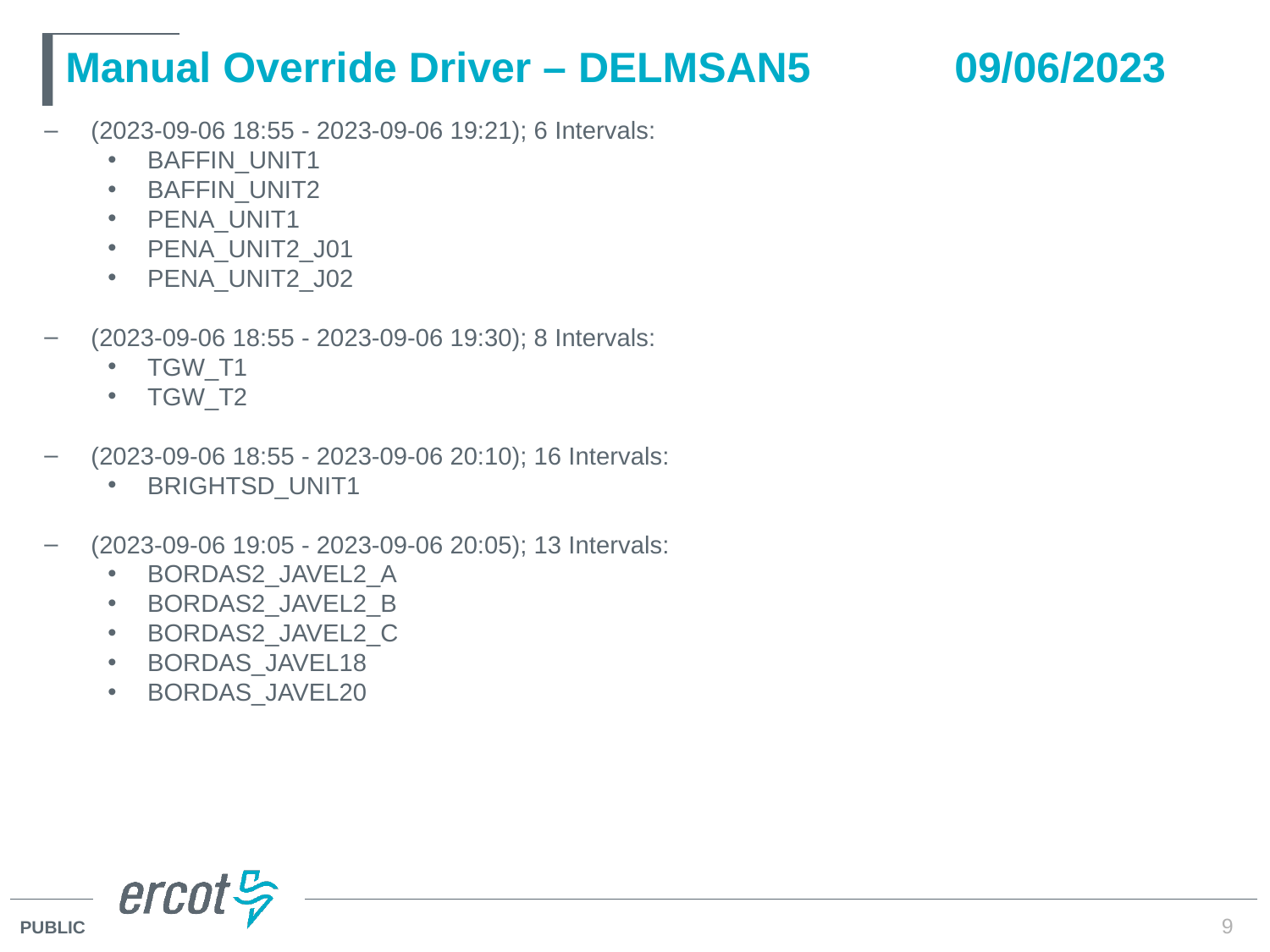

# Manual Override Driver – DELMSAN5		09/06/2023
 (2023-09-06 18:55 - 2023-09-06 19:21); 6 Intervals:
BAFFIN_UNIT1
BAFFIN_UNIT2
PENA_UNIT1
PENA_UNIT2_J01
PENA_UNIT2_J02

 (2023-09-06 18:55 - 2023-09-06 19:30); 8 Intervals:
TGW_T1
TGW_T2

 (2023-09-06 18:55 - 2023-09-06 20:10); 16 Intervals:
BRIGHTSD_UNIT1

 (2023-09-06 19:05 - 2023-09-06 20:05); 13 Intervals:
BORDAS2_JAVEL2_A
BORDAS2_JAVEL2_B
BORDAS2_JAVEL2_C
BORDAS_JAVEL18
BORDAS_JAVEL20

9